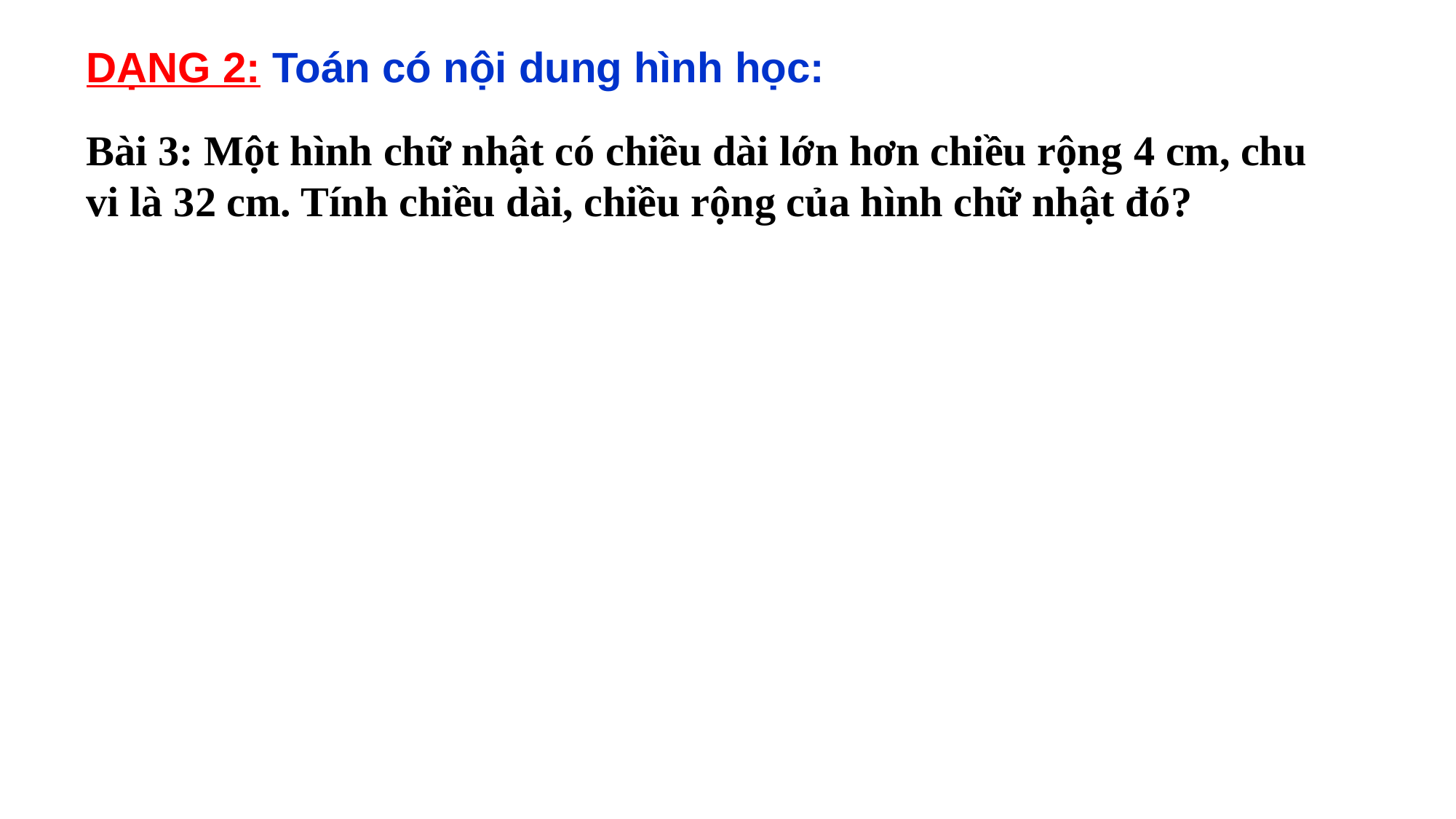

DẠNG 2: Toán có nội dung hình học:
Bài 3: Một hình chữ nhật có chiều dài lớn hơn chiều rộng 4 cm, chu vi là 32 cm. Tính chiều dài, chiều rộng của hình chữ nhật đó?